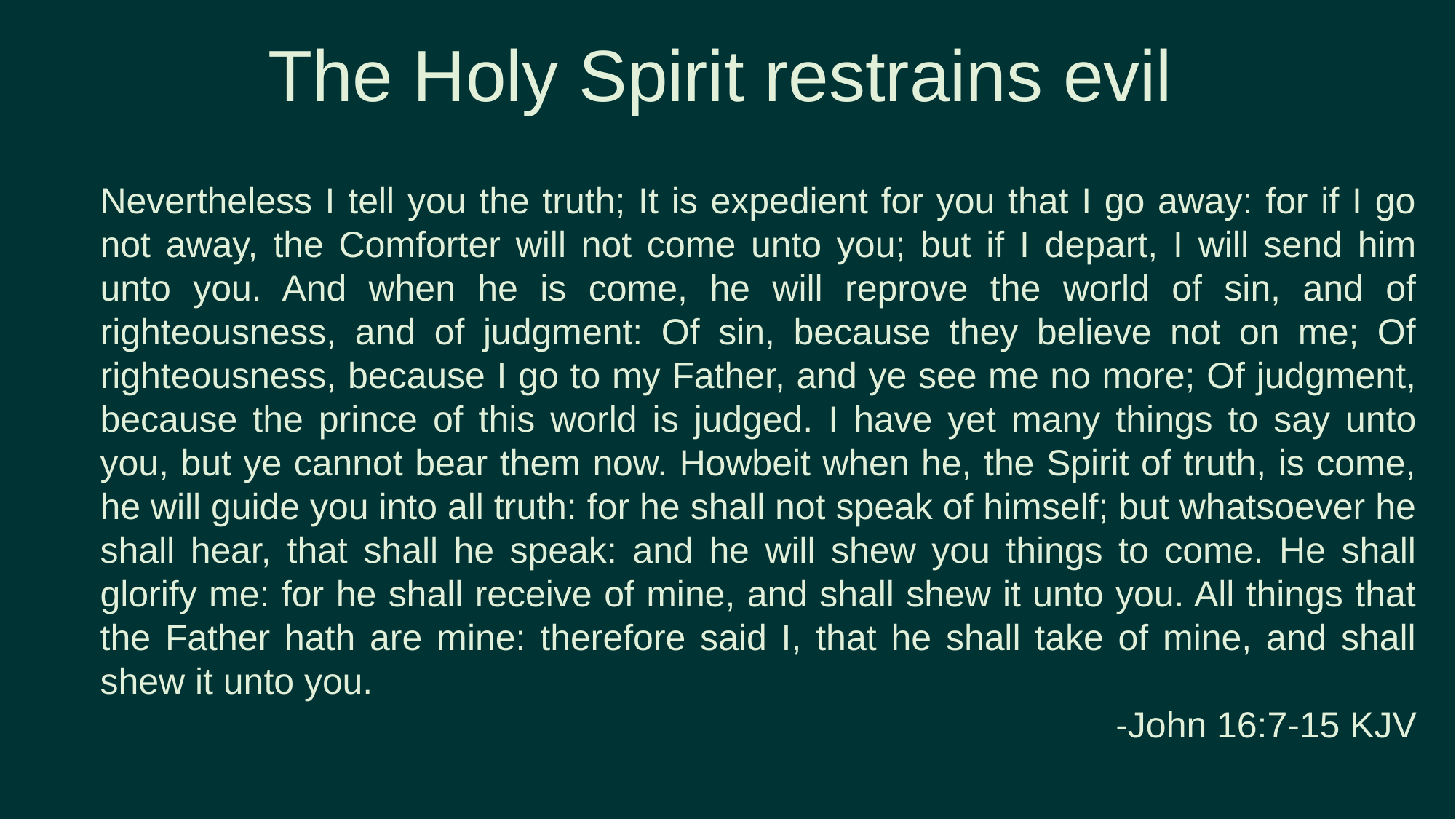

# The Holy Spirit restrains evil
Nevertheless I tell you the truth; It is expedient for you that I go away: for if I go not away, the Comforter will not come unto you; but if I depart, I will send him unto you. And when he is come, he will reprove the world of sin, and of righteousness, and of judgment: Of sin, because they believe not on me; Of righteousness, because I go to my Father, and ye see me no more; Of judgment, because the prince of this world is judged. I have yet many things to say unto you, but ye cannot bear them now. Howbeit when he, the Spirit of truth, is come, he will guide you into all truth: for he shall not speak of himself; but whatsoever he shall hear, that shall he speak: and he will shew you things to come. He shall glorify me: for he shall receive of mine, and shall shew it unto you. All things that the Father hath are mine: therefore said I, that he shall take of mine, and shall shew it unto you.
-John 16:7-15 KJV